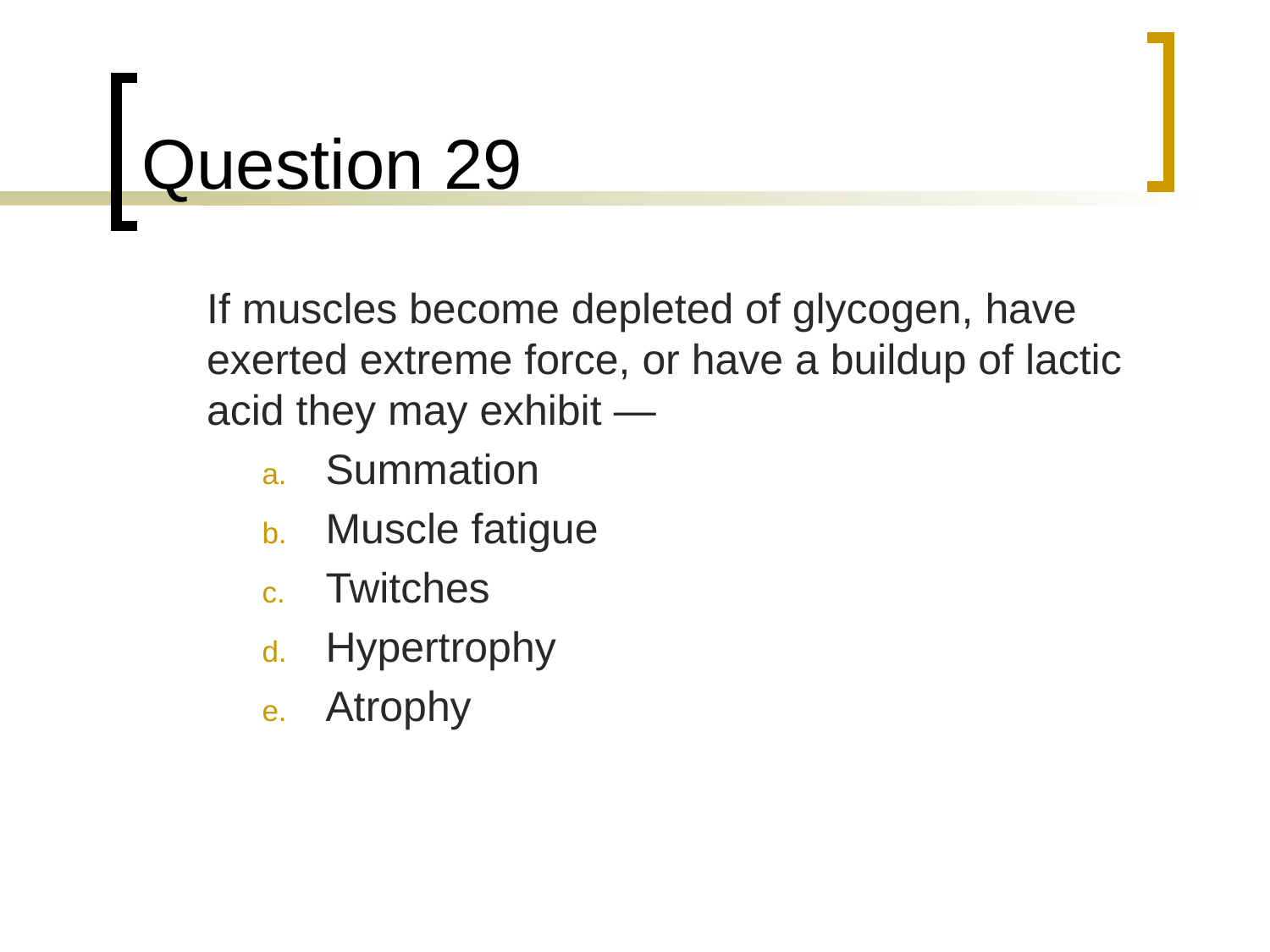

# Question 29
	If muscles become depleted of glycogen, have exerted extreme force, or have a buildup of lactic acid they may exhibit —
Summation
Muscle fatigue
Twitches
Hypertrophy
Atrophy